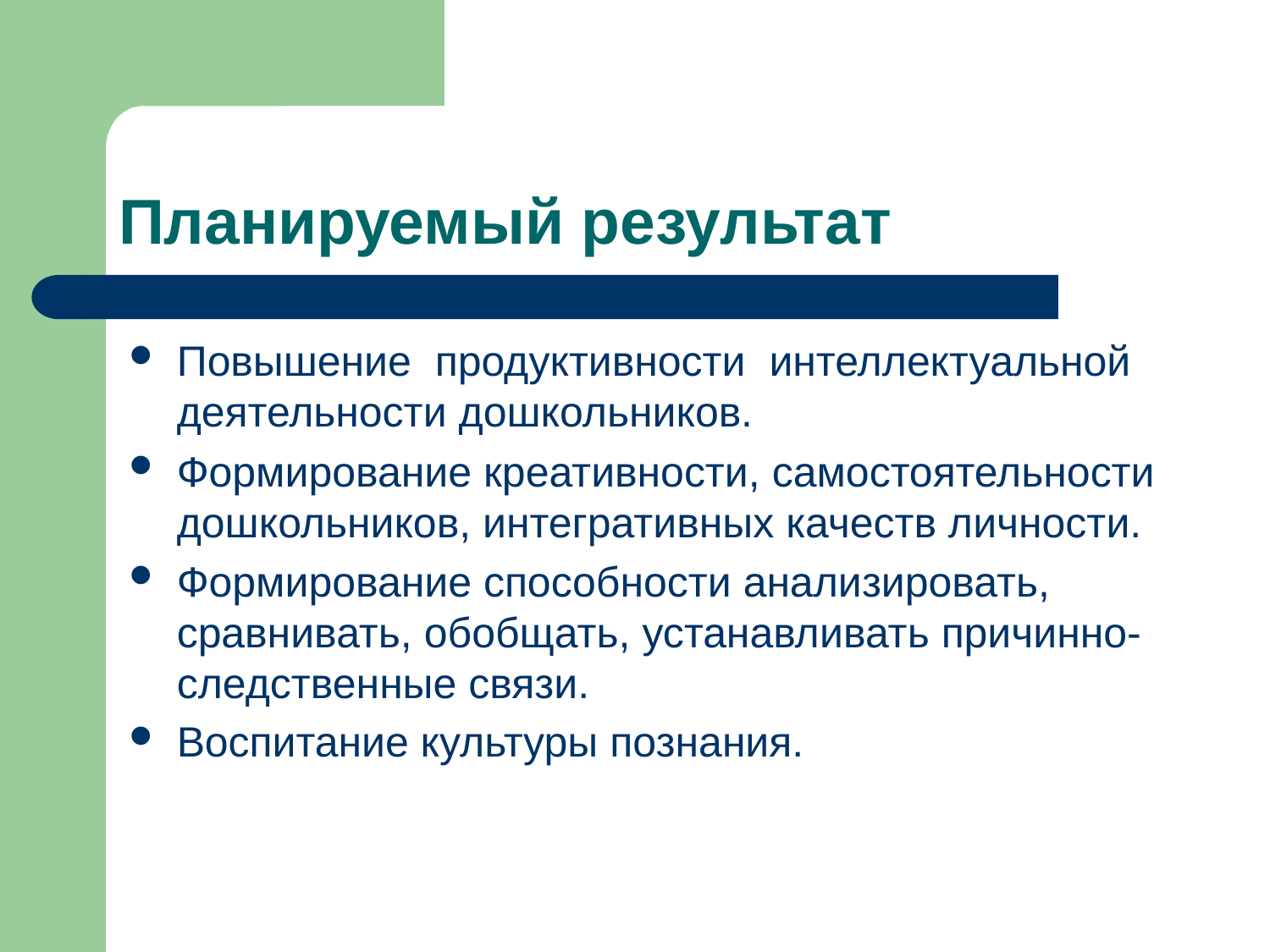

# Планируемый результат
Повышение  продуктивности  интеллектуальной деятельности дошкольников.
Формирование креативности, самостоятельности дошкольников, интегративных качеств личности.
Формирование способности анализировать, сравнивать, обобщать, устанавливать причинно-следственные связи.
Воспитание культуры познания.